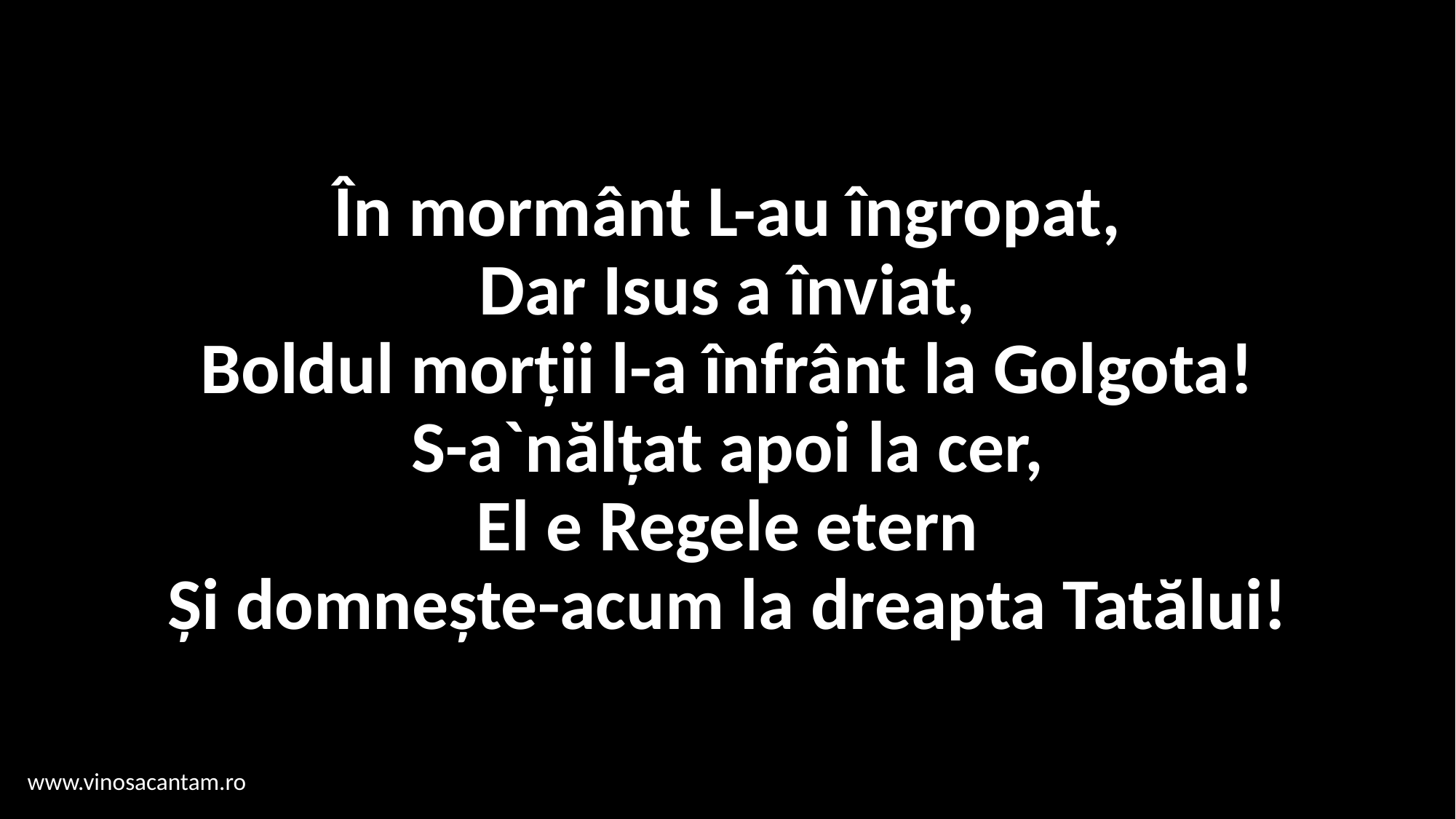

# În mormânt L-au îngropat, Dar Isus a înviat, Boldul morții l-a înfrânt la Golgota! S-a`nălțat apoi la cer, El e Regele etern Și domnește-acum la dreapta Tatălui!
www.vinosacantam.ro